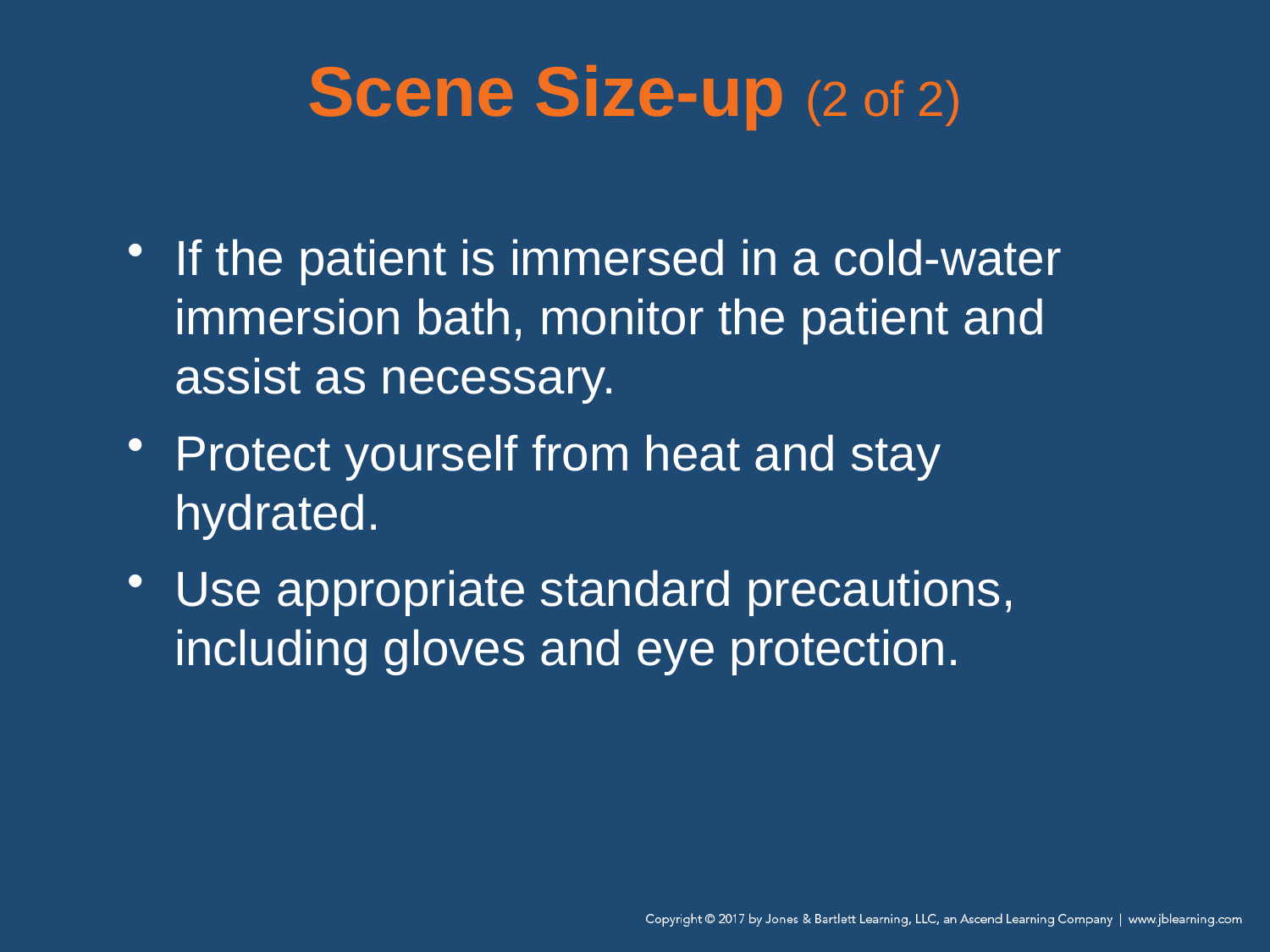

# Scene Size-up (2 of 2)
If the patient is immersed in a cold-water immersion bath, monitor the patient and assist as necessary.
Protect yourself from heat and stay hydrated.
Use appropriate standard precautions, including gloves and eye protection.